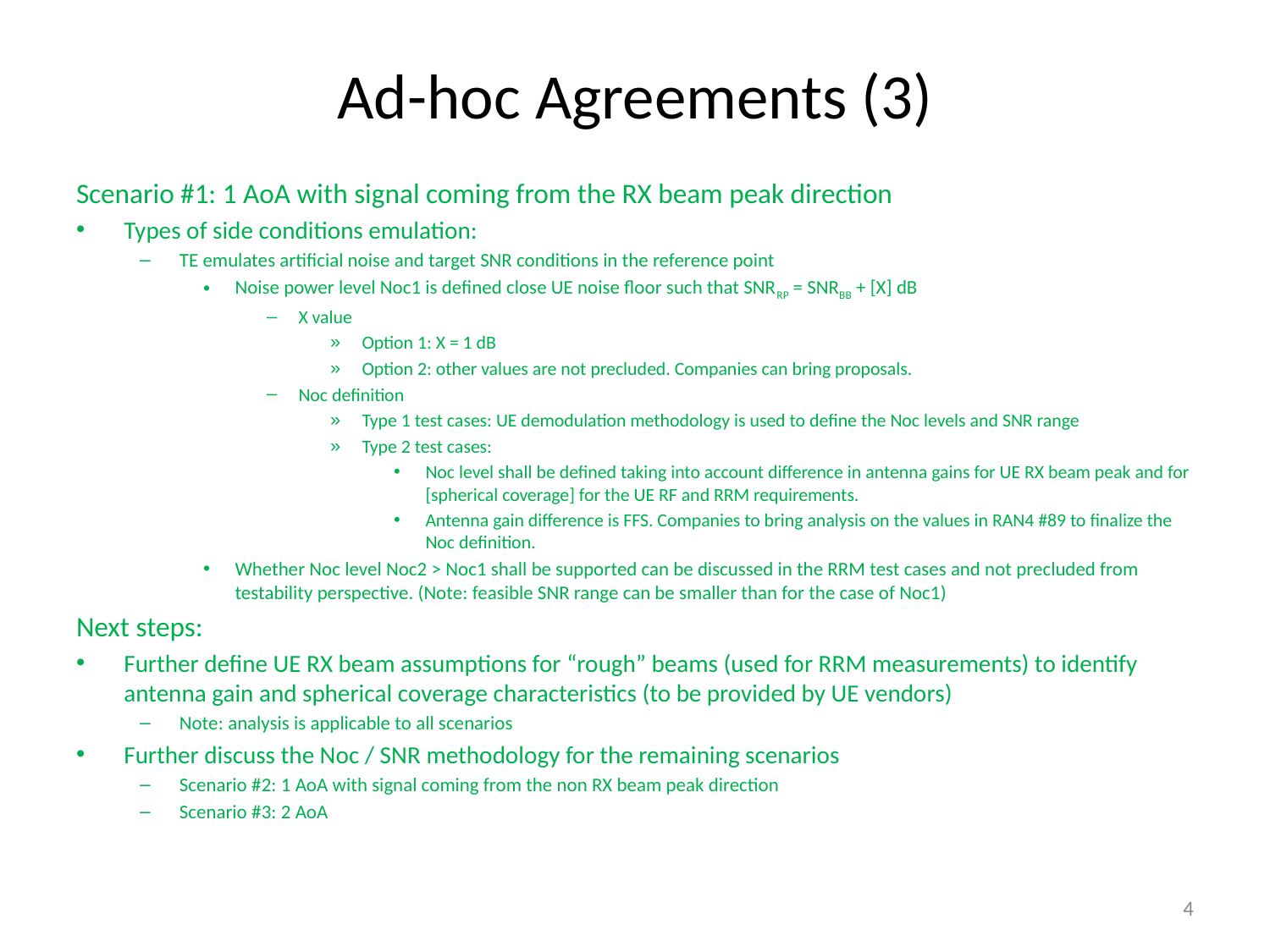

# Ad-hoc Agreements (3)
Scenario #1: 1 AoA with signal coming from the RX beam peak direction
Types of side conditions emulation:
TE emulates artificial noise and target SNR conditions in the reference point
Noise power level Noc1 is defined close UE noise floor such that SNRRP = SNRBB + [X] dB
X value
Option 1: X = 1 dB
Option 2: other values are not precluded. Companies can bring proposals.
Noc definition
Type 1 test cases: UE demodulation methodology is used to define the Noc levels and SNR range
Type 2 test cases:
Noc level shall be defined taking into account difference in antenna gains for UE RX beam peak and for [spherical coverage] for the UE RF and RRM requirements.
Antenna gain difference is FFS. Companies to bring analysis on the values in RAN4 #89 to finalize the Noc definition.
Whether Noc level Noc2 > Noc1 shall be supported can be discussed in the RRM test cases and not precluded from testability perspective. (Note: feasible SNR range can be smaller than for the case of Noc1)
Next steps:
Further define UE RX beam assumptions for “rough” beams (used for RRM measurements) to identify antenna gain and spherical coverage characteristics (to be provided by UE vendors)
Note: analysis is applicable to all scenarios
Further discuss the Noc / SNR methodology for the remaining scenarios
Scenario #2: 1 AoA with signal coming from the non RX beam peak direction
Scenario #3: 2 AoA

4